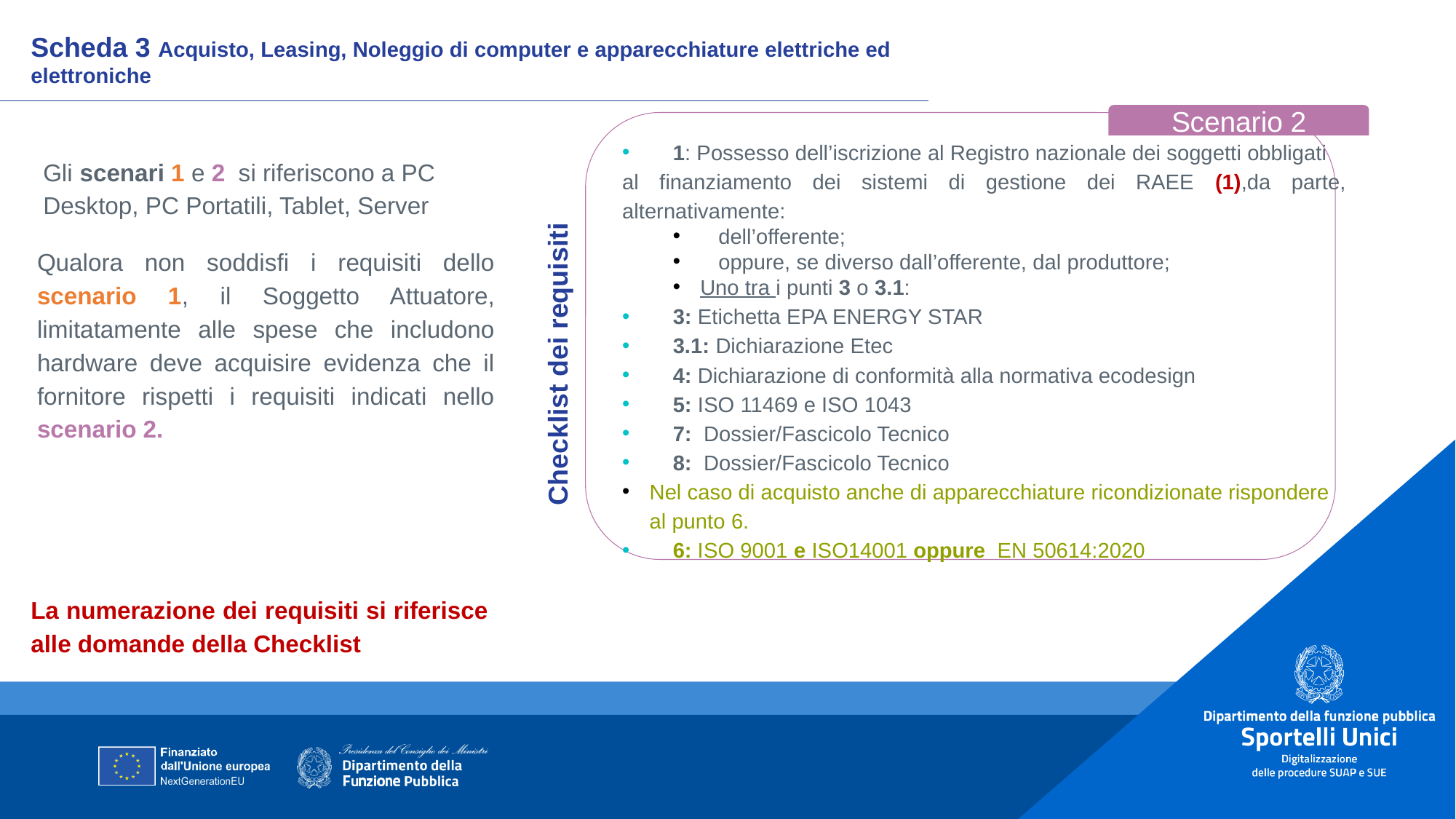

Scheda 3 Acquisto, Leasing, Noleggio di computer e apparecchiature elettriche ed elettroniche
1: Possesso dell’iscrizione al Registro nazionale dei soggetti obbligati
al finanziamento dei sistemi di gestione dei RAEE (1),da parte, alternativamente:
dell’offerente;
oppure, se diverso dall’offerente, dal produttore;
Uno tra i punti 3 o 3.1:
3: Etichetta EPA ENERGY STAR
3.1: Dichiarazione Etec
4: Dichiarazione di conformità alla normativa ecodesign
5: ISO 11469 e ISO 1043
7:  Dossier/Fascicolo Tecnico
8:  Dossier/Fascicolo Tecnico
Nel caso di acquisto anche di apparecchiature ricondizionate rispondere al punto 6.
6: ISO 9001 e ISO14001 oppure  EN 50614:2020
Scenario 2

Gli scenari 1 e 2  si riferiscono a PC Desktop, PC Portatili, Tablet, Server
Qualora non soddisfi i requisiti dello scenario 1, il Soggetto Attuatore, limitatamente alle spese che includono hardware deve acquisire evidenza che il fornitore rispetti i requisiti indicati nello scenario 2.
Checklist dei requisiti
La numerazione dei requisiti si riferisce alle domande della Checklist